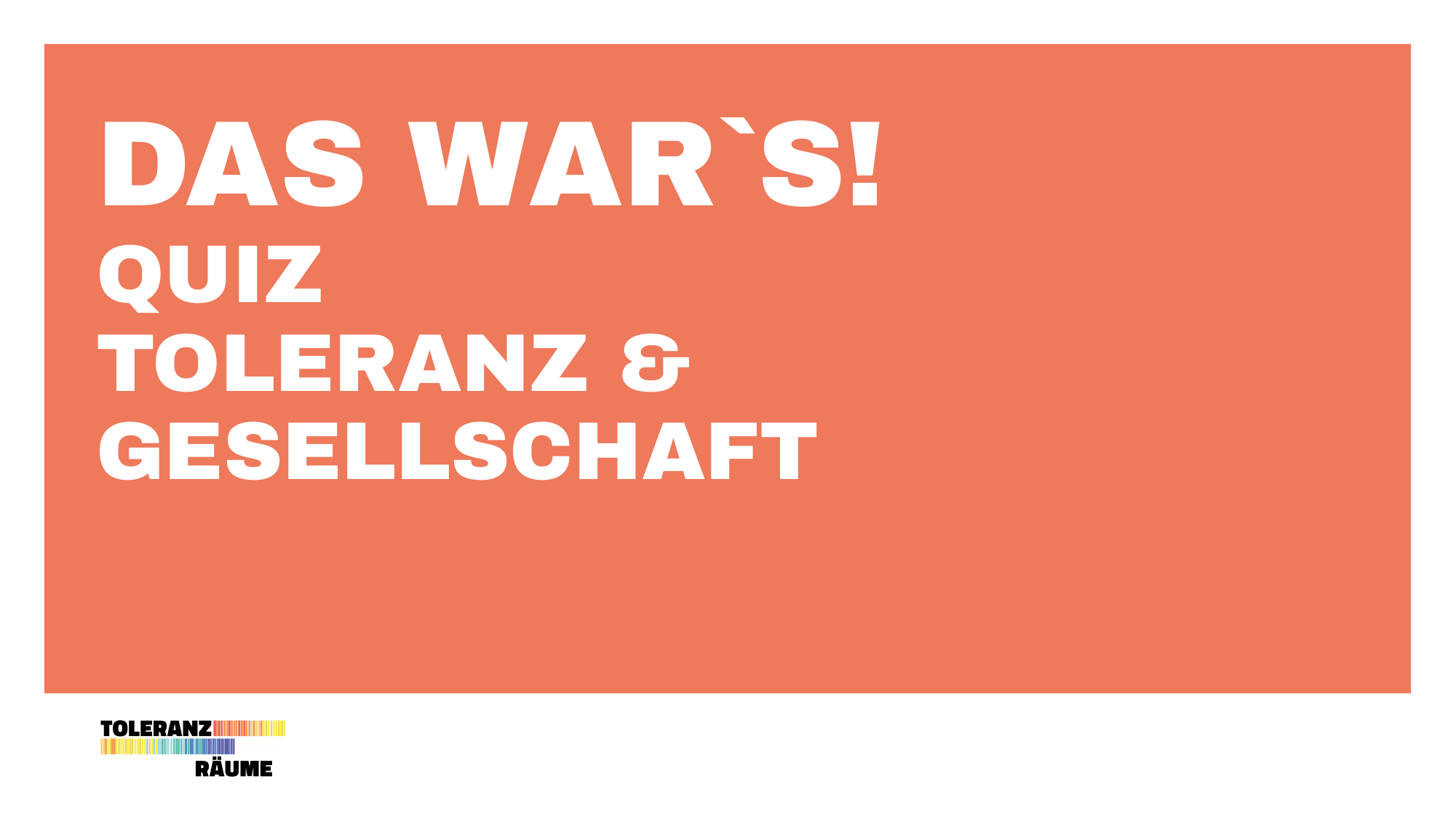

# Das war`s! Quiz Toleranz & gesellschaft